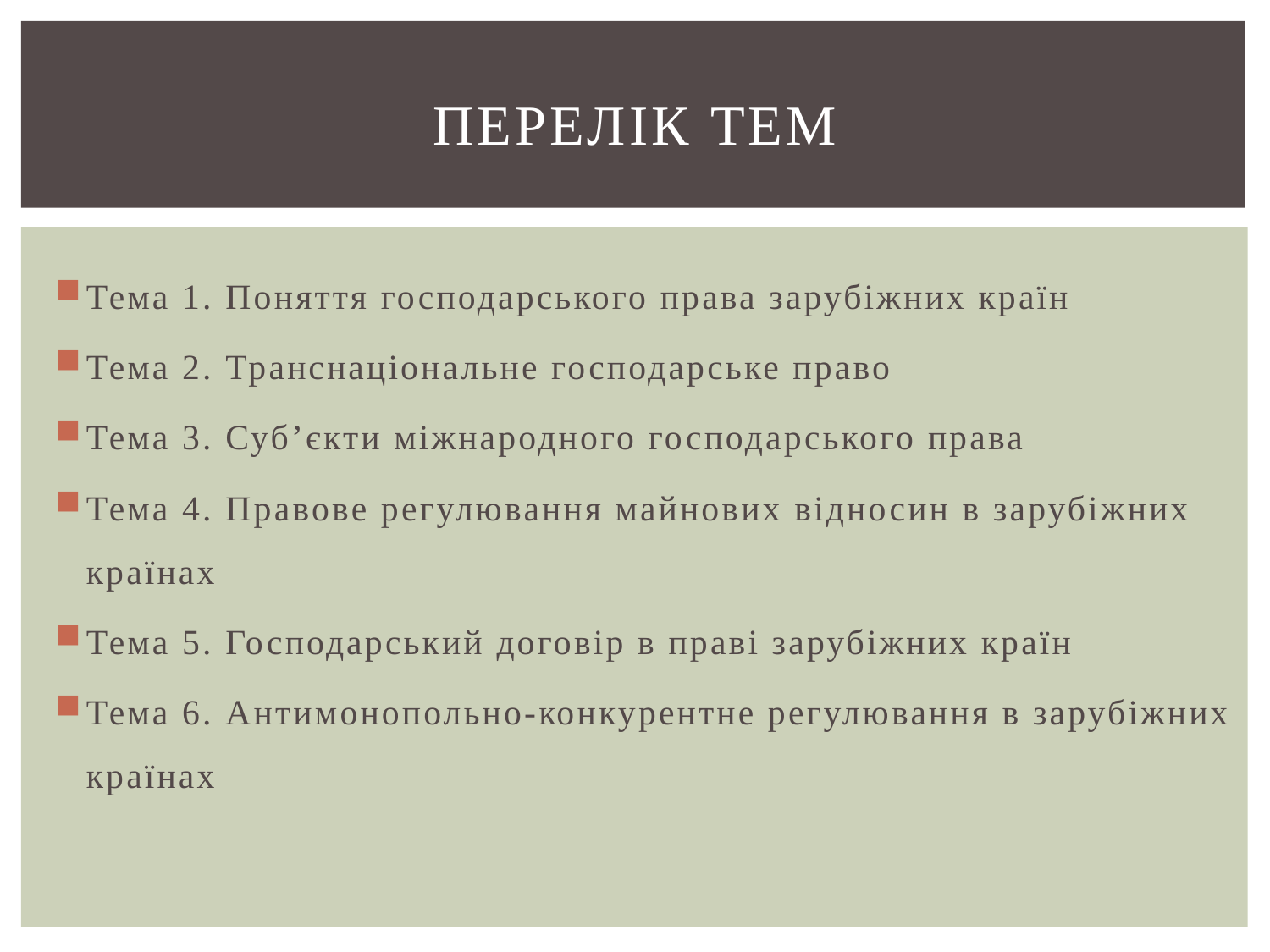

# Перелік тем
Тема 1. Поняття господарського права зарубіжних країн
Тема 2. Транснаціональне господарське право
Тема 3. Суб’єкти міжнародного господарського права
Тема 4. Правове регулювання майнових відносин в зарубіжних країнах
Тема 5. Господарський договір в праві зарубіжних країн
Тема 6. Антимонопольно-конкурентне регулювання в зарубіжних країнах